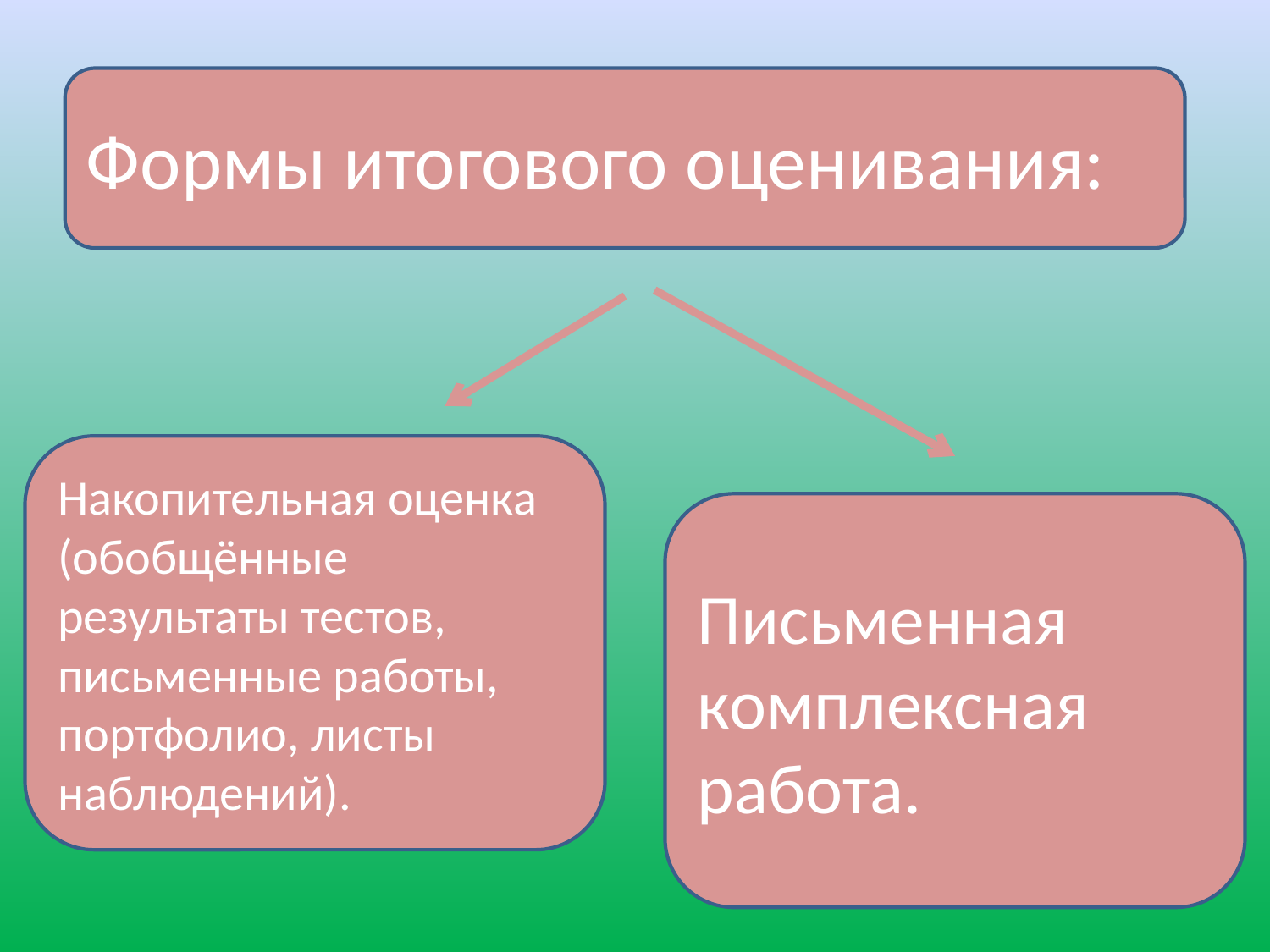

Формы итогового оценивания:
#
Накопительная оценка (обобщённые результаты тестов, письменные работы, портфолио, листы наблюдений).
Письменная комплексная работа.